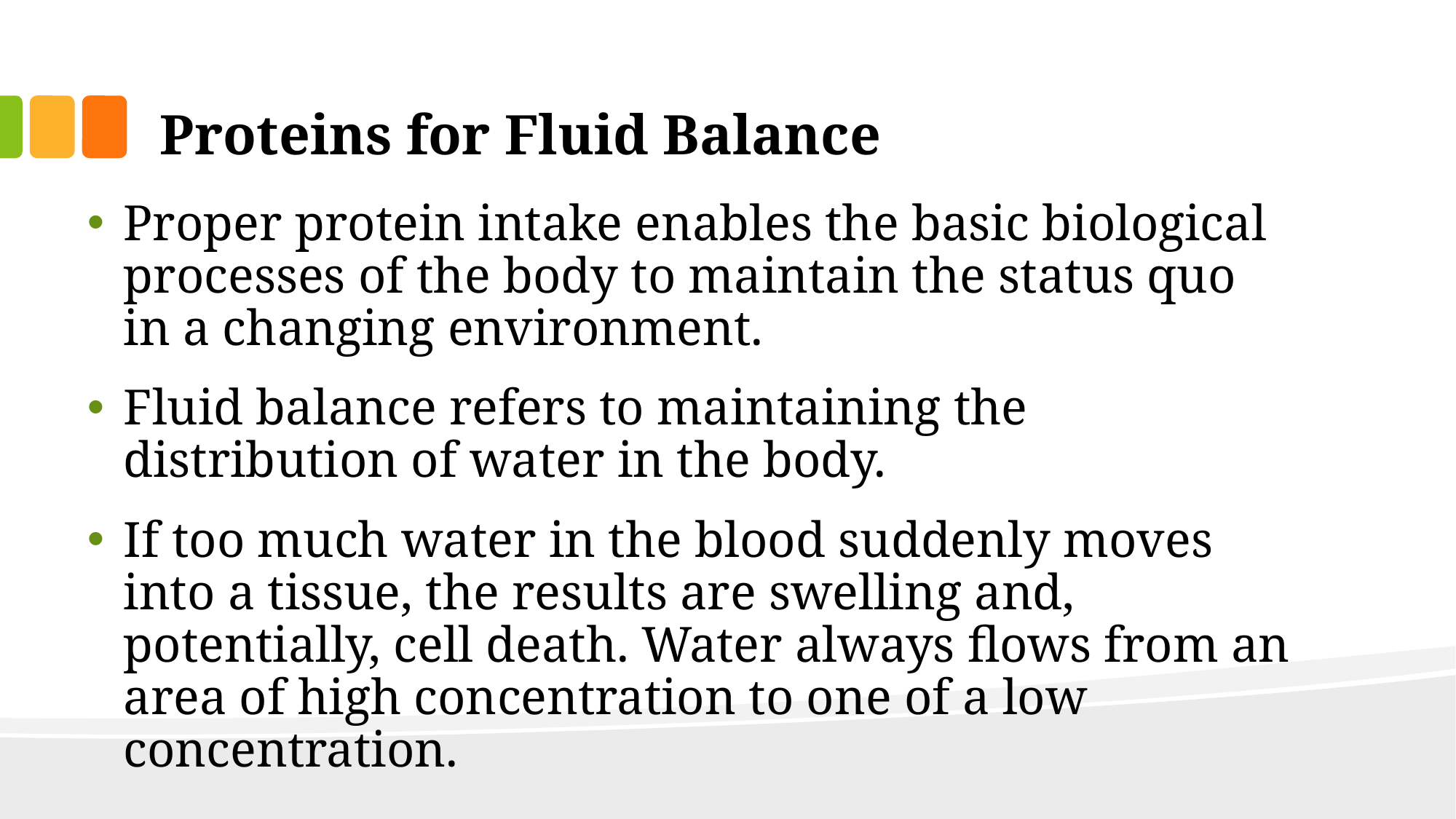

# Proteins for Fluid Balance
Proper protein intake enables the basic biological processes of the body to maintain the status quo in a changing environment.
Fluid balance refers to maintaining the distribution of water in the body.
If too much water in the blood suddenly moves into a tissue, the results are swelling and, potentially, cell death. Water always flows from an area of high concentration to one of a low concentration.